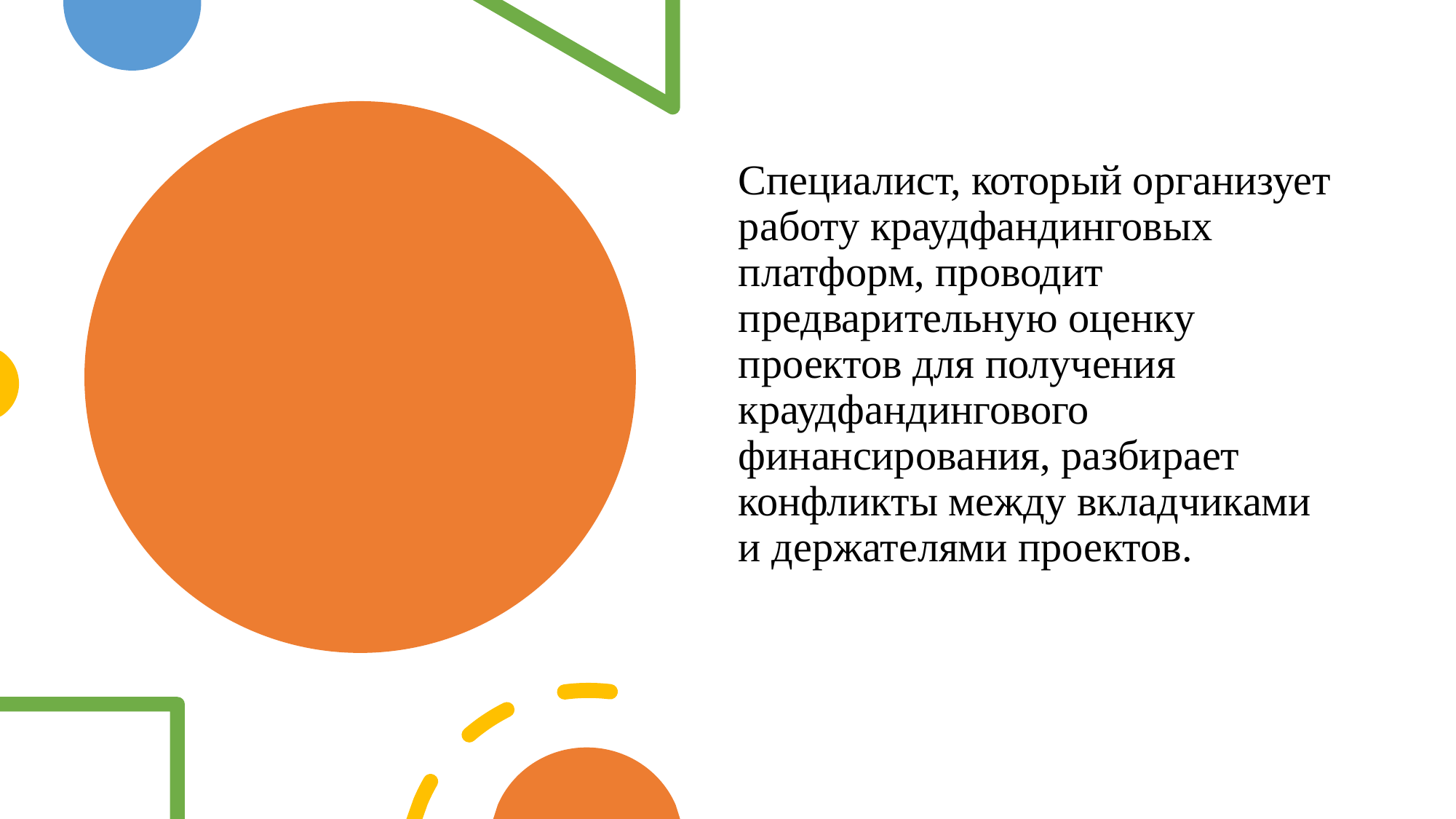

Специалист, который организует работу краудфандинговых платформ, проводит предварительную оценку проектов для получения краудфандингового финансирования, разбирает конфликты между вкладчиками и держателями проектов.